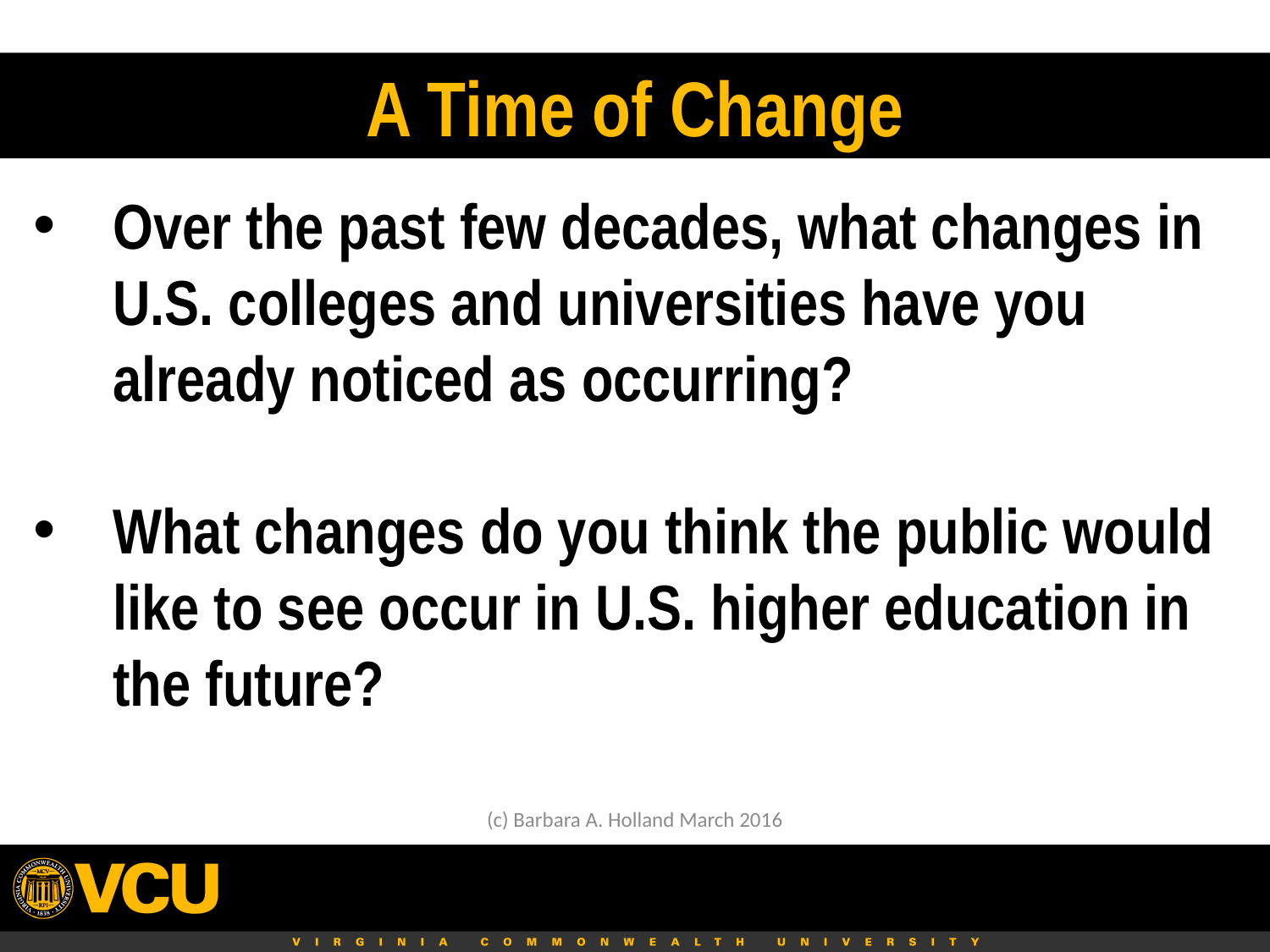

A Time of Change
Over the past few decades, what changes in U.S. colleges and universities have you already noticed as occurring?

What changes do you think the public would like to see occur in U.S. higher education in the future?

(c) Barbara A. Holland March 2016